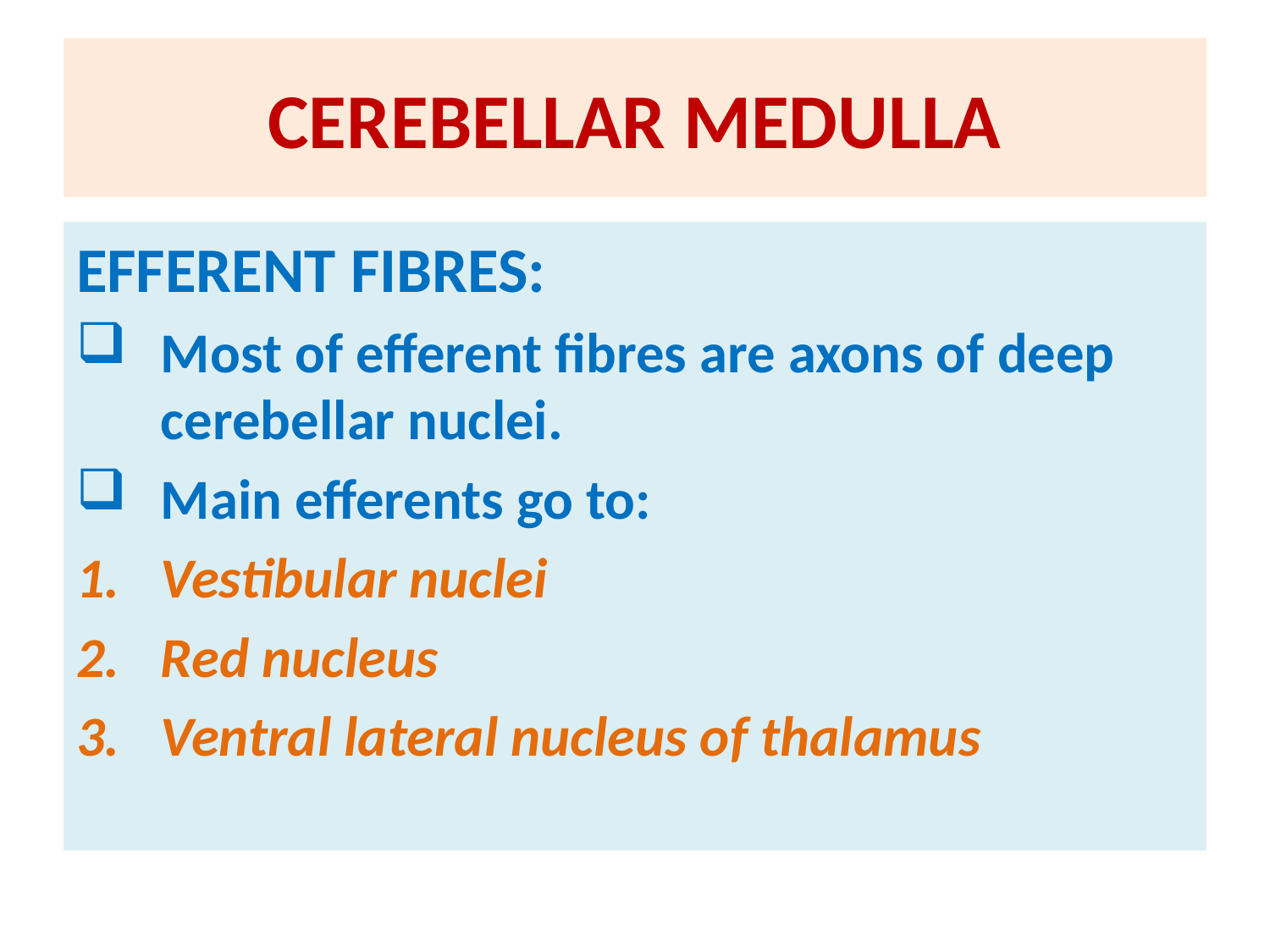

# CEREBELLAR MEDULLA
EFFERENT FIBRES:
Most of efferent fibres are axons of deep cerebellar nuclei.
Main efferents go to:
Vestibular nuclei
Red nucleus
Ventral lateral nucleus of thalamus